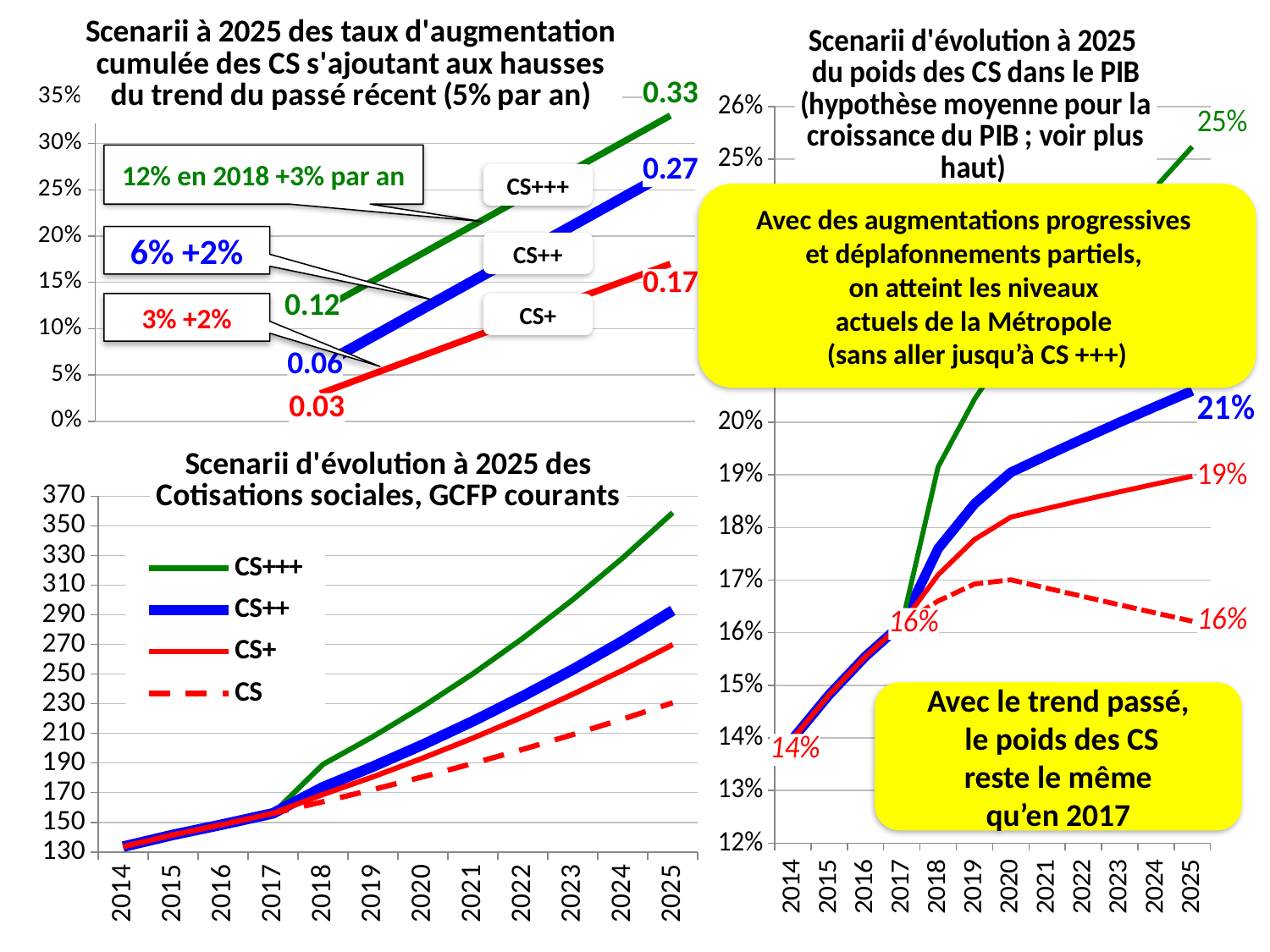

### Chart: Scenarii à 2025 des taux d'augmentation cumulée des CS s'ajoutant aux hausses du trend du passé récent (5% par an)

| Category | CS+++ | CS++ | CS+ |
|---|---|---|---|
| 2014.0 | None | None | None |
| 2015.0 | None | None | None |
| 2016.0 | None | None | None |
| 2017.0 | None | None | None |
| 2018.0 | 0.12 | 0.06 | 0.03 |
| 2019.0 | 0.15 | 0.09 | 0.05 |
| 2020.0 | 0.18 | 0.12 | 0.07 |
| 2021.0 | 0.21 | 0.15 | 0.09 |
| 2022.0 | 0.24 | 0.18 | 0.11 |
| 2023.0 | 0.27 | 0.21 | 0.13 |
| 2024.0 | 0.3 | 0.24 | 0.15 |
| 2025.0 | 0.33 | 0.27 | 0.17 |

### Chart: Scenarii d'évolution à 2025
du poids des CS dans le PIB (hypothèse moyenne pour la croissance du PIB ; voir plus haut)

| Category | CS++ | CS++ | CS+ | CS |
|---|---|---|---|---|
| 2014.0 | 0.139880592851897 | 0.139880592851897 | 0.139880592851897 | 0.139880592851897 |
| 2015.0 | 0.148224526781199 | 0.148224526781199 | 0.148224526781199 | 0.148224526781199 |
| 2016.0 | 0.155505060265848 | 0.155505060265848 | 0.155505060265848 | 0.155505060265848 |
| 2017.0 | 0.161663676514 | 0.161663676514 | 0.161663676514 | 0.161663676514 |
| 2018.0 | 0.175972295315484 | 0.19151098101504 | 0.170991947334857 | 0.16601159935423 |
| 2019.0 | 0.184466286855259 | 0.204351414108004 | 0.177696881833047 | 0.169235125555283 |
| 2020.0 | 0.190450246557907 | 0.214698644021441 | 0.181948003408001 | 0.170044862998131 |
| 2021.0 | 0.193706766104003 | 0.222156394621365 | 0.18360032613336 | 0.168440666177394 |
| 2022.0 | 0.196884891880935 | 0.229654546766881 | 0.18520527965071 | 0.166851603288928 |
| 2023.0 | 0.199985813187343 | 0.237189785541451 | 0.18676361066256 | 0.165277531559787 |
| 2024.0 | 0.203010703859286 | 0.244758872798091 | 0.188276055998531 | 0.16371830956394 |
| 2025.0 | 0.205960722456146 | 0.252358645837802 | 0.189743342735189 | 0.162173797209564 |
12% en 2018 +3% par an
CS+++
Avec des augmentations progressives
et déplafonnements partiels,
on atteint les niveaux
actuels de la Métropole
(sans aller jusqu’à CS +++)
6% +2%
CS++
3% +2%
CS+

### Chart: Scenarii d'évolution à 2025 des Cotisations sociales, GCFP courants

| Category | CS+++ | CS++ | CS+ | CS |
|---|---|---|---|---|
| 2014.0 | 133.6126 | 133.6126 | 133.6126 | 133.6126 |
| 2015.0 | 141.582645621 | 141.582645621 | 141.582645621 | 141.582645621 |
| 2016.0 | 148.66177790205 | 148.66177790205 | 148.66177790205 | 148.66177790205 |
| 2017.0 | 156.0948667971525 | 156.0948667971525 | 156.0948667971525 | 156.0948667971525 |
| 2018.0 | 189.0745902540549 | 173.7335867452307 | 168.8165984411204 | 163.8996101370101 |
| 2019.0 | 207.8042182024617 | 187.5831038018081 | 180.6993201760537 | 172.0945906438606 |
| 2020.0 | 228.1509616542854 | 202.3832385971801 | 193.3482725883775 | 180.6993201760537 |
| 2021.0 | 250.2405500492071 | 218.1944291125848 | 206.8103719414935 | 189.7342861848564 |
| 2022.0 | 274.2077850800781 | 235.080780583037 | 221.1353105484501 | 199.2210004940992 |
| 2023.0 | 300.1971606995358 | 253.110281127753 | 236.3757170862487 | 209.1820505188041 |
| 2024.0 | 328.3635238018928 | 272.355029775483 | 252.587326001456 | 219.6411530447444 |
| 2025.0 | 358.872778165573 | 292.8914775851666 | 269.8291565154684 | 230.6232106969816 |
Avec le trend passé,
 le poids des CS
 reste le même
qu’en 2017